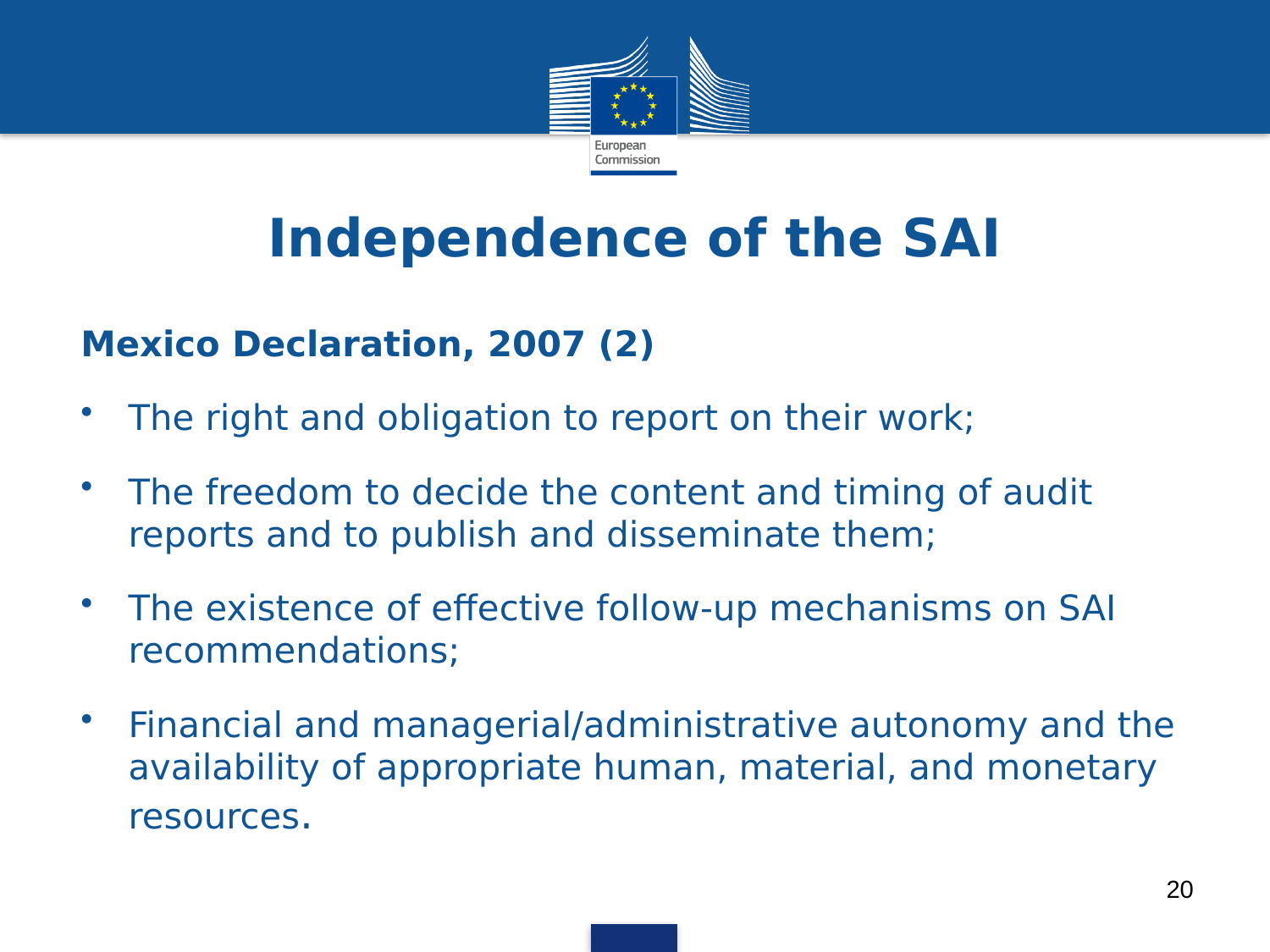

# Independence of the SAI
Mexico Declaration, 2007 (2)
The right and obligation to report on their work;
The freedom to decide the content and timing of audit reports and to publish and disseminate them;
The existence of effective follow-up mechanisms on SAI recommendations;
Financial and managerial/administrative autonomy and the availability of appropriate human, material, and monetary resources.
20